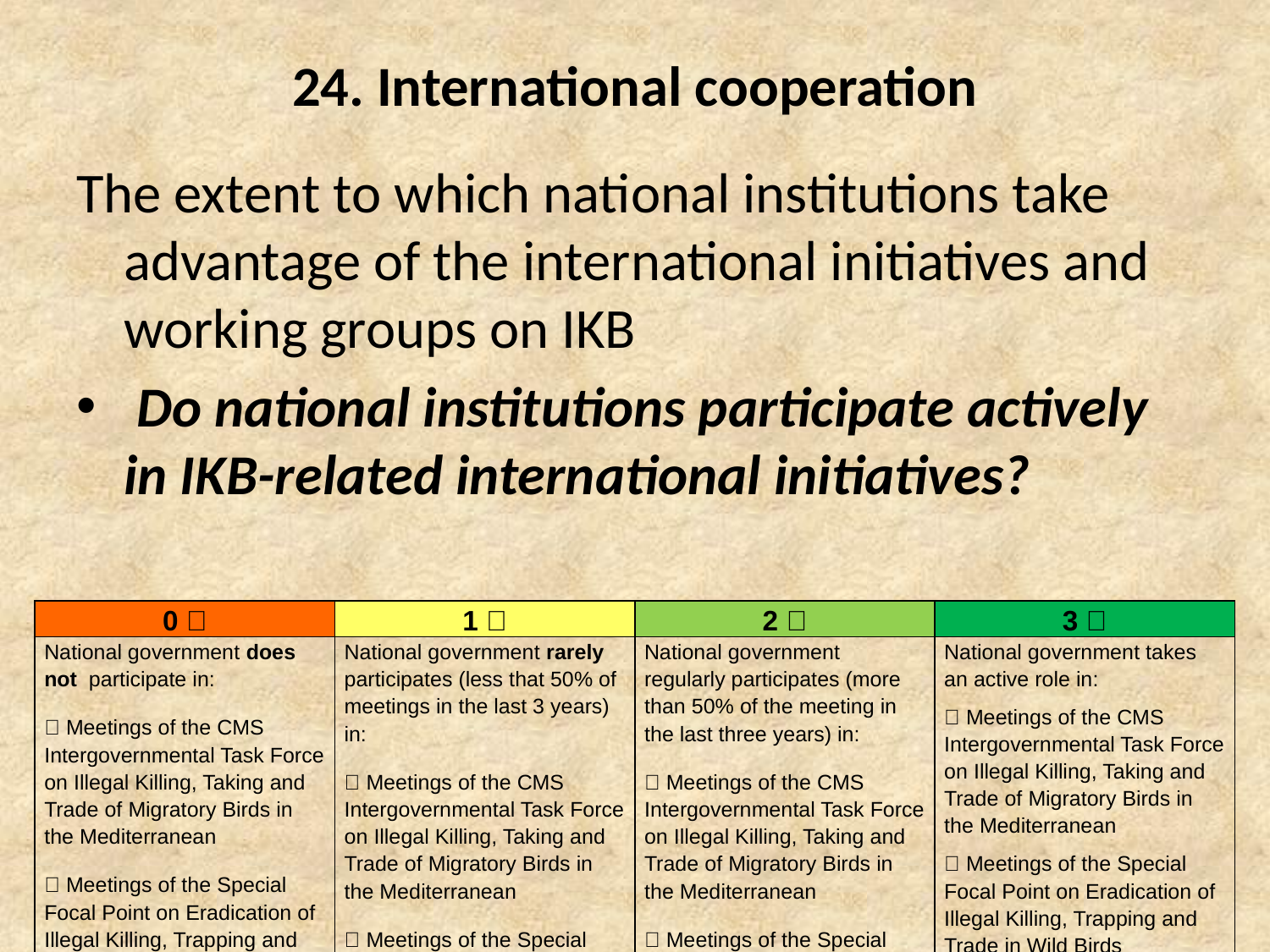

# 24. International cooperation
The extent to which national institutions take advantage of the international initiatives and working groups on IKB
 Do national institutions participate actively in IKB-related international initiatives?

| 0 􀜆 | 1 􀜆 | 2 􀜆 | 3 􀜆 |
| --- | --- | --- | --- |
| National government does not participate in: 􀜆 Meetings of the CMS Intergovernmental Task Force on Illegal Killing, Taking and Trade of Migratory Birds in the Mediterranean 􀜆 Meetings of the Special Focal Point on Eradication of Illegal Killing, Trapping and Trade in Wild Birds 􀜆 CITES initiatives 􀜆 EU initiatives 􀜆 Any bilateral initiatives | National government rarely participates (less that 50% of meetings in the last 3 years) in: 􀜆 Meetings of the CMS Intergovernmental Task Force on Illegal Killing, Taking and Trade of Migratory Birds in the Mediterranean 􀜆 Meetings of the Special Focal Point on Eradication of Illegal Killing, Trapping and Trade in Wild Birds 􀜆 CITES initiatives 􀜆 EU initiatives 􀜆 Any bilateral initiatives | National government regularly participates (more than 50% of the meeting in the last three years) in: 􀜆 Meetings of the CMS Intergovernmental Task Force on Illegal Killing, Taking and Trade of Migratory Birds in the Mediterranean 􀜆 Meetings of the Special Focal Point on Eradication of Illegal Killing, Trapping and Trade in Wild Birds 􀜆 CITES initiatives 􀜆 EU initiatives 􀜆 Any bilateral initiatives | National government takes an active role in: 􀜆 Meetings of the CMS Intergovernmental Task Force on Illegal Killing, Taking and Trade of Migratory Birds in the Mediterranean 􀜆 Meetings of the Special Focal Point on Eradication of Illegal Killing, Trapping and Trade in Wild Birds 􀜆 CITES initiatives 􀜆 EU initiatives 􀜆 Any bilateral initiatives |